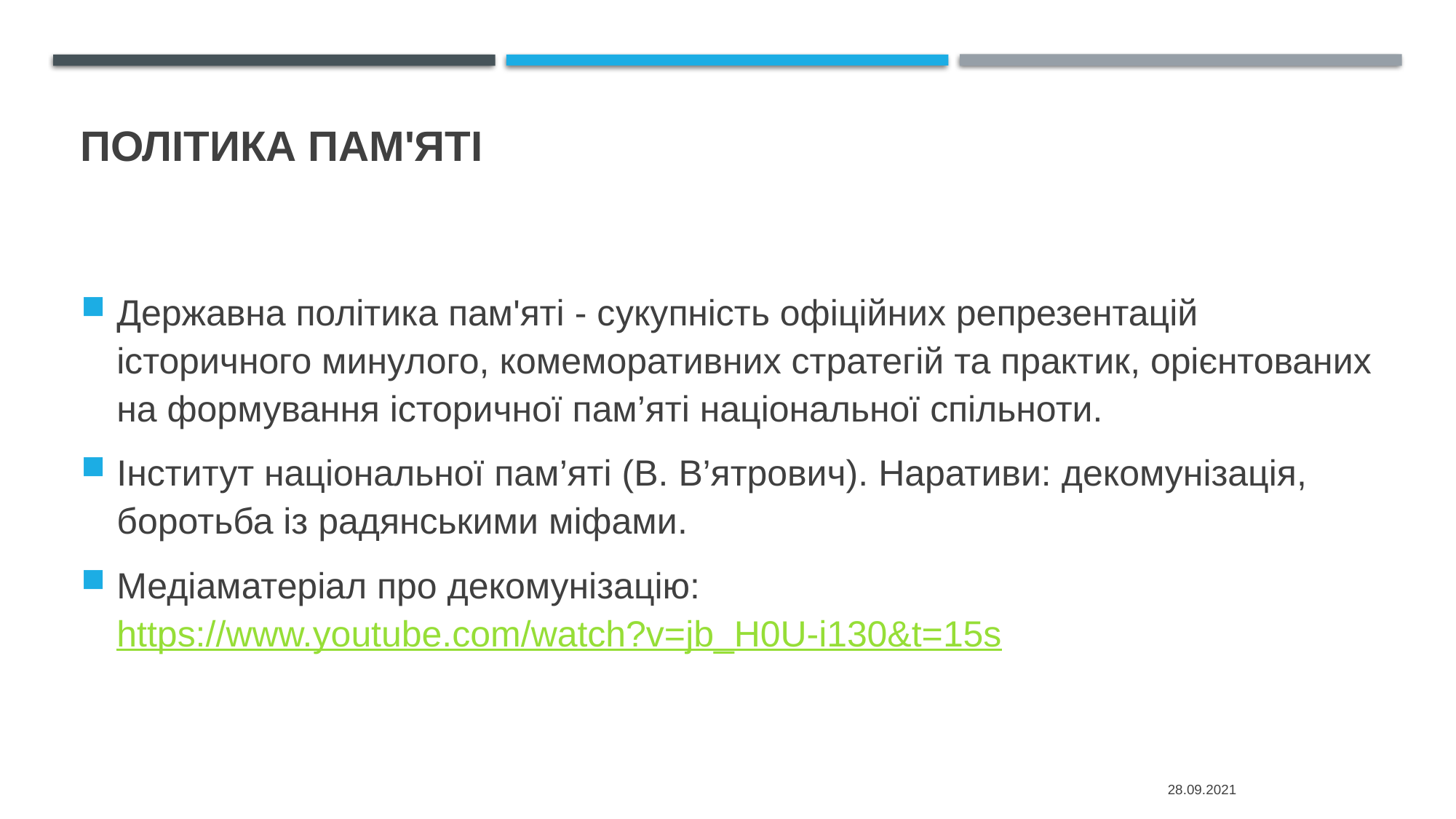

# Політика пам'яті
Державна політика пам'яті - сукупність офіційних репрезентацій історичного минулого, комеморативних стратегій та практик, орієнтованих на формування історичної пам’яті національної спільноти.
Інститут національної пам’яті (В. В’ятрович). Наративи: декомунізація, боротьба із радянськими міфами.
Медіаматеріал про декомунізацію: https://www.youtube.com/watch?v=jb_H0U-i130&t=15s

28.09.2021